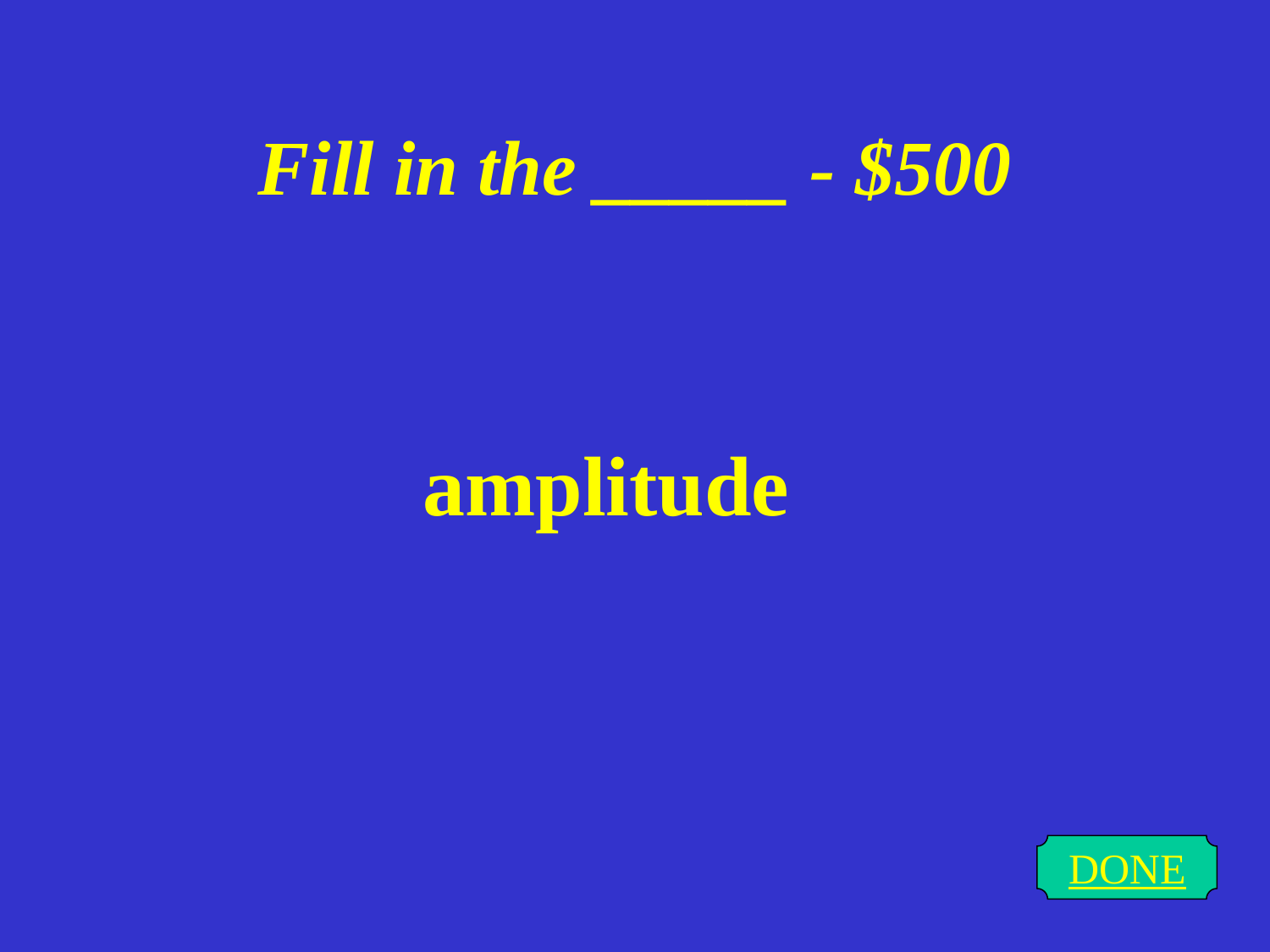

# Fill in the _____ - $500
amplitude

DONE